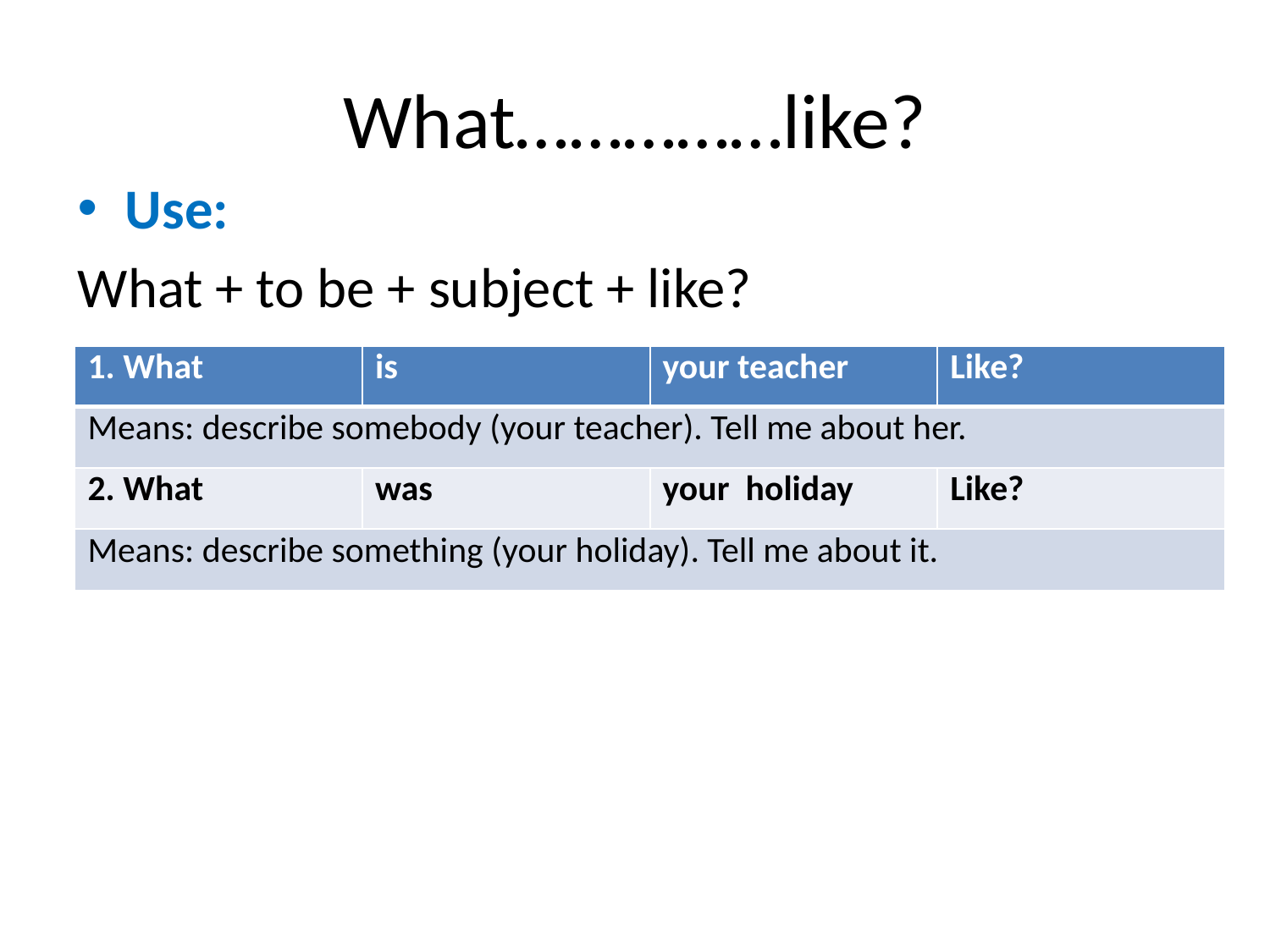

# What……………like?
Use:
What + to be + subject + like?

| 1. What | is | your teacher | Like? |
| --- | --- | --- | --- |
| Means: describe somebody (your teacher). Tell me about her. |  |  |  |
| 2. What | was | your holiday | Like? |
| Means: describe something (your holiday). Tell me about it. |  |  |  |